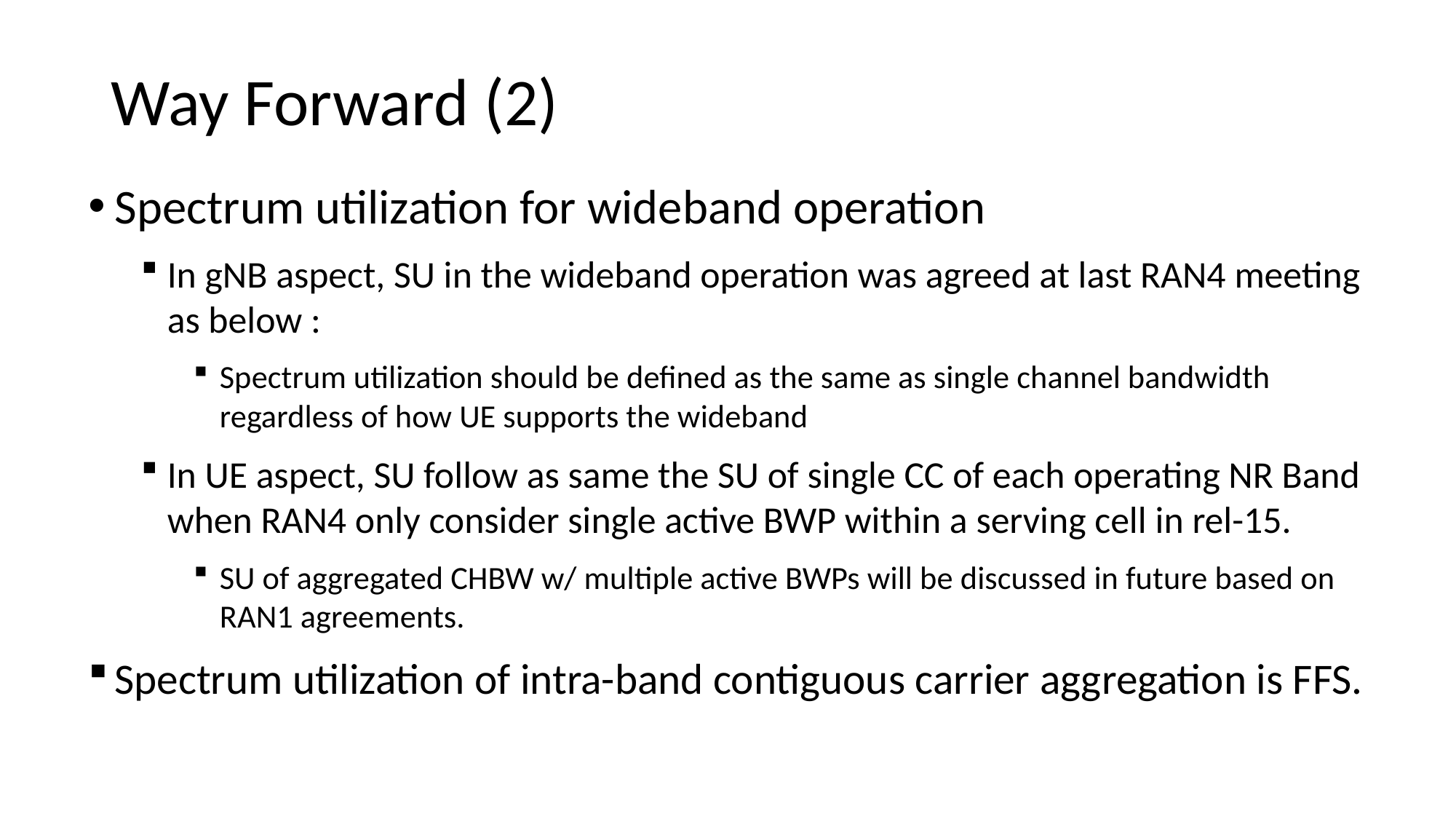

Way Forward (2)
Spectrum utilization for wideband operation
In gNB aspect, SU in the wideband operation was agreed at last RAN4 meeting as below :
Spectrum utilization should be defined as the same as single channel bandwidth regardless of how UE supports the wideband
In UE aspect, SU follow as same the SU of single CC of each operating NR Band when RAN4 only consider single active BWP within a serving cell in rel-15.
SU of aggregated CHBW w/ multiple active BWPs will be discussed in future based on RAN1 agreements.
Spectrum utilization of intra-band contiguous carrier aggregation is FFS.